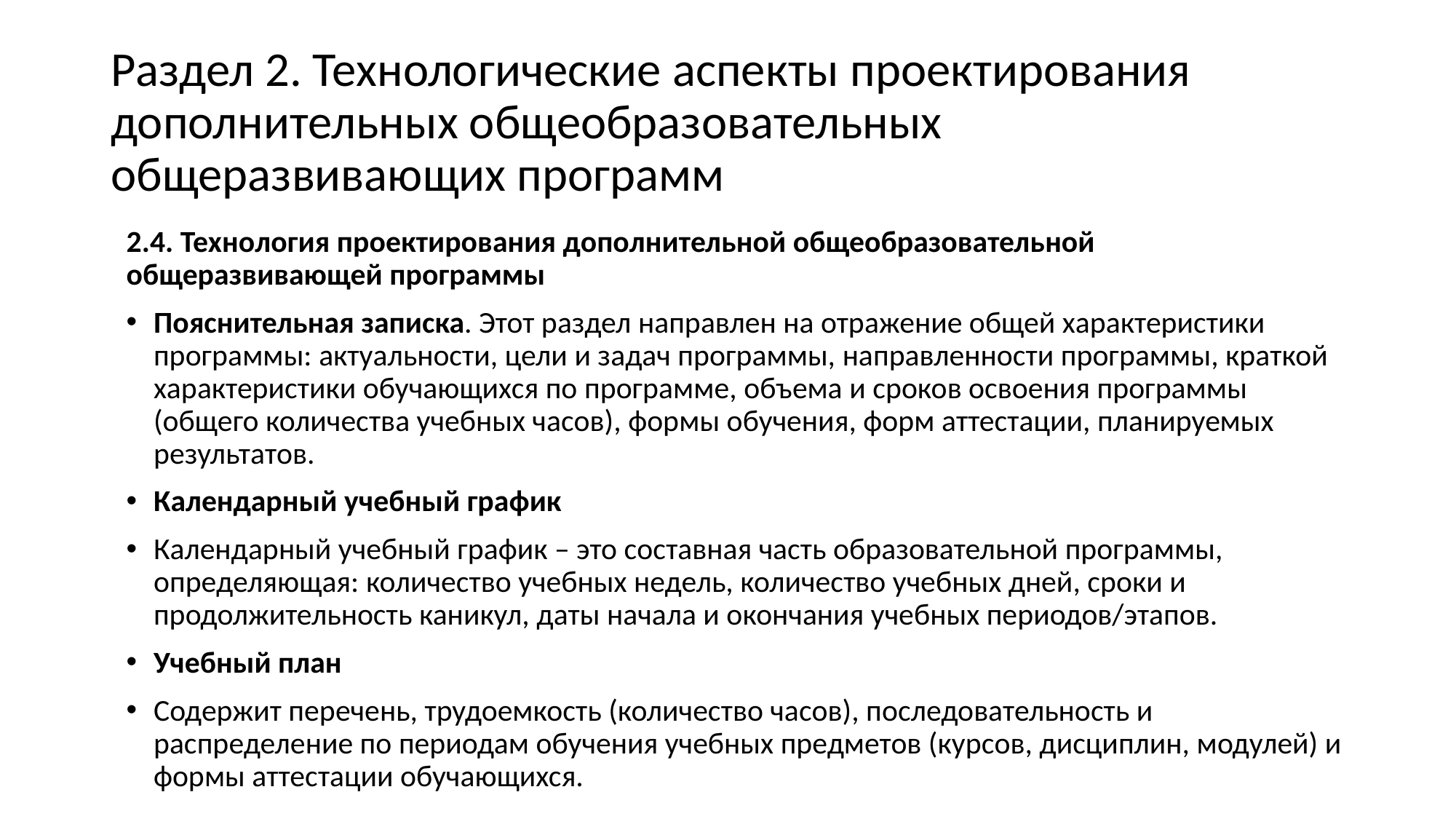

# Раздел 2. Технологические аспекты проектирования дополнительных общеобразовательных общеразвивающих программ
2.4. Технология проектирования дополнительной общеобразовательной общеразвивающей программы
Пояснительная записка. Этот раздел направлен на отражение общей характеристики программы: актуальности, цели и задач программы, направленности программы, краткой характеристики обучающихся по программе, объема и сроков освоения программы (общего количества учебных часов), формы обучения, форм аттестации, планируемых результатов.
Календарный учебный график
Календарный учебный график – это составная часть образовательной программы, определяющая: количество учебных недель, количество учебных дней, сроки и продолжительность каникул, даты начала и окончания учебных периодов/этапов.
Учебный план
Содержит перечень, трудоемкость (количество часов), последовательность и распределение по периодам обучения учебных предметов (курсов, дисциплин, модулей) и формы аттестации обучающихся.